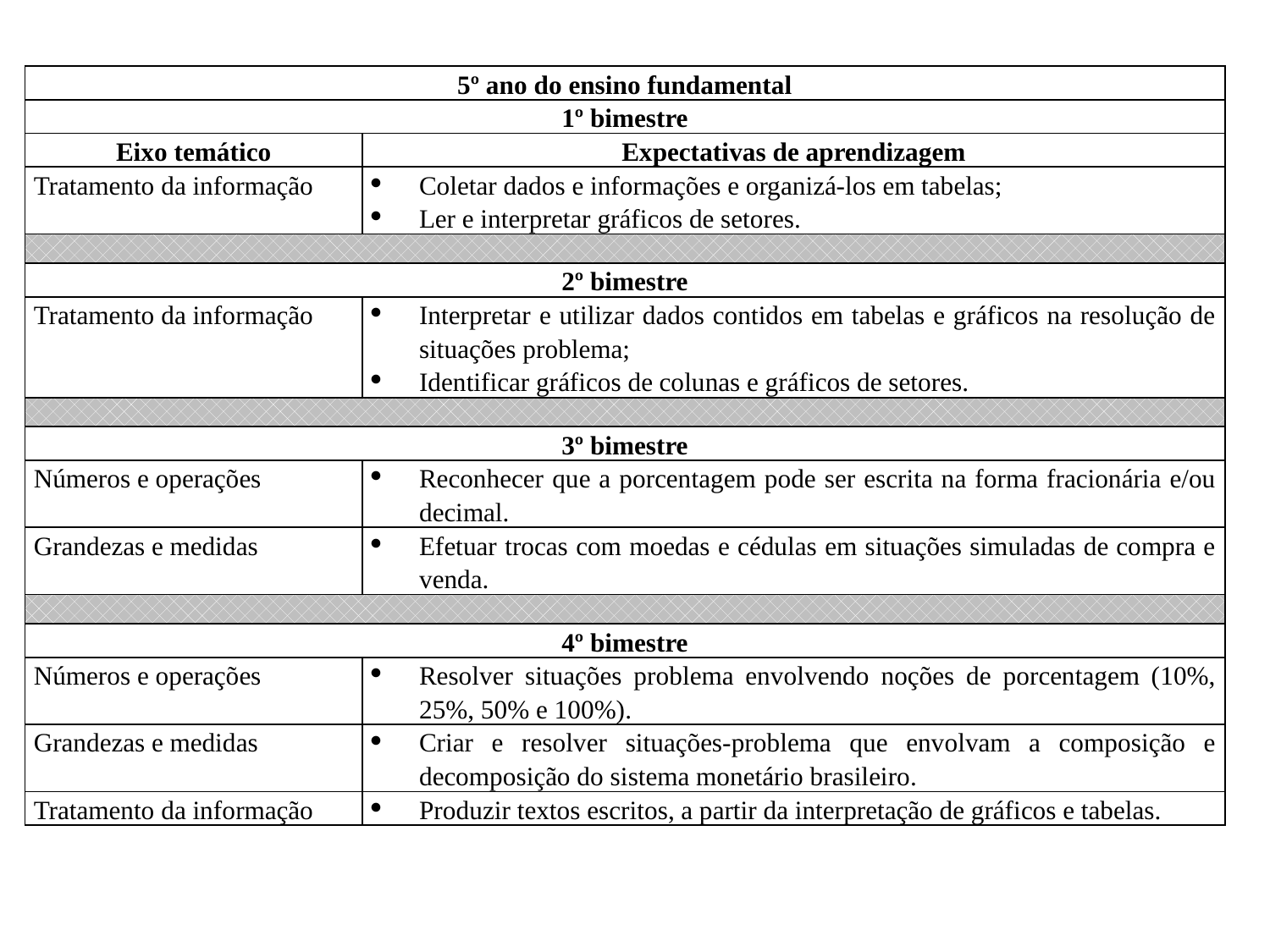

| 5º ano do ensino fundamental |  |
| --- | --- |
| 1º bimestre |  |
| Eixo temático | Expectativas de aprendizagem |
| Tratamento da informação | Coletar dados e informações e organizá-los em tabelas; Ler e interpretar gráficos de setores. |
|  |  |
| 2º bimestre |  |
| Tratamento da informação | Interpretar e utilizar dados contidos em tabelas e gráficos na resolução de situações problema; Identificar gráficos de colunas e gráficos de setores. |
|  |  |
| 3º bimestre |  |
| Números e operações | Reconhecer que a porcentagem pode ser escrita na forma fracionária e/ou decimal. |
| Grandezas e medidas | Efetuar trocas com moedas e cédulas em situações simuladas de compra e venda. |
|  |  |
| 4º bimestre |  |
| Números e operações | Resolver situações problema envolvendo noções de porcentagem (10%, 25%, 50% e 100%). |
| Grandezas e medidas | Criar e resolver situações-problema que envolvam a composição e decomposição do sistema monetário brasileiro. |
| Tratamento da informação | Produzir textos escritos, a partir da interpretação de gráficos e tabelas. |